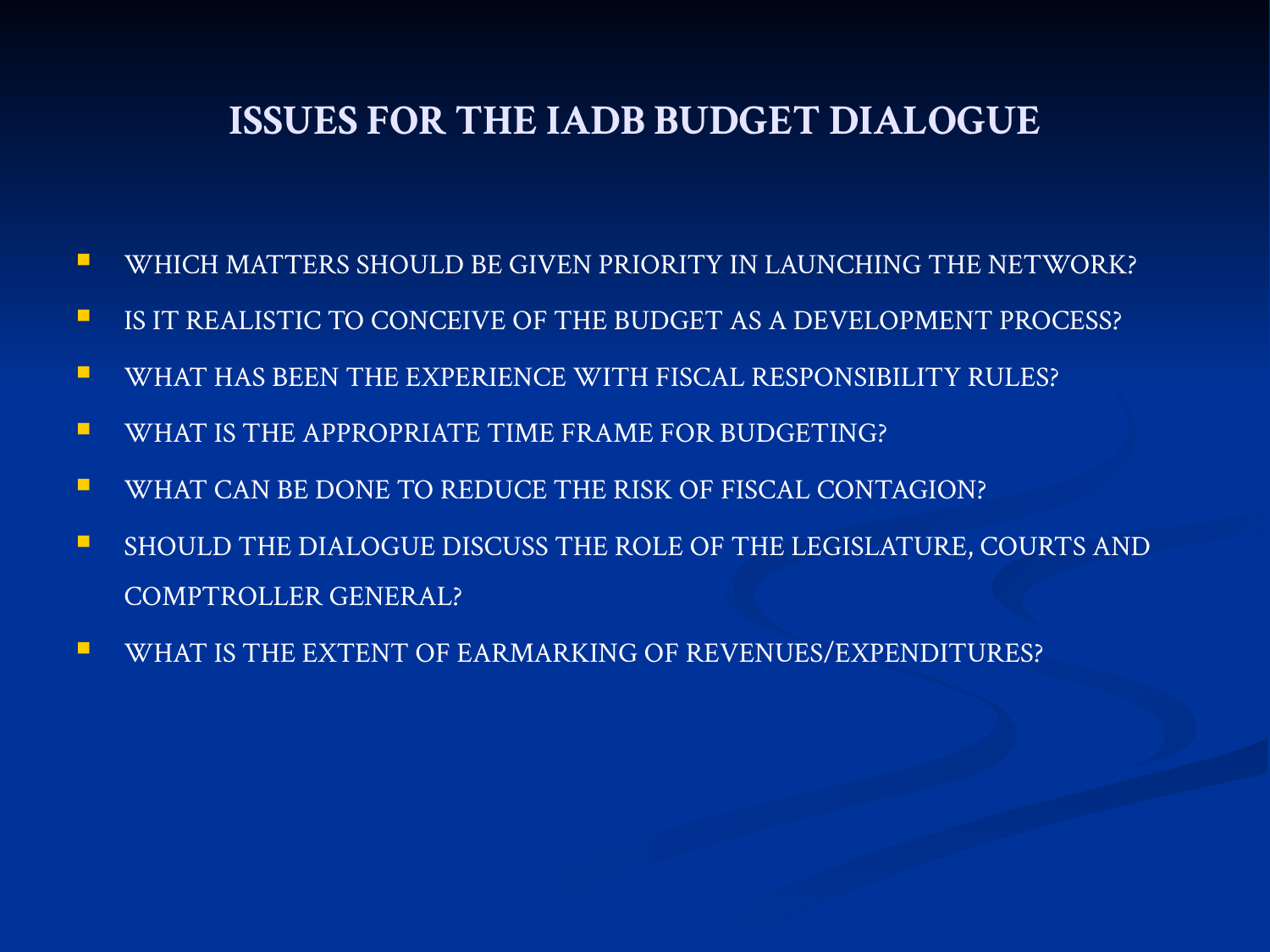

# ISSUES FOR THE IADB BUDGET DIALOGUE
WHICH MATTERS SHOULD BE GIVEN PRIORITY IN LAUNCHING THE NETWORK?
IS IT REALISTIC TO CONCEIVE OF THE BUDGET AS A DEVELOPMENT PROCESS?
WHAT HAS BEEN THE EXPERIENCE WITH FISCAL RESPONSIBILITY RULES?
WHAT IS THE APPROPRIATE TIME FRAME FOR BUDGETING?
WHAT CAN BE DONE TO REDUCE THE RISK OF FISCAL CONTAGION?
SHOULD THE DIALOGUE DISCUSS THE ROLE OF THE LEGISLATURE, COURTS AND COMPTROLLER GENERAL?
WHAT IS THE EXTENT OF EARMARKING OF REVENUES/EXPENDITURES?